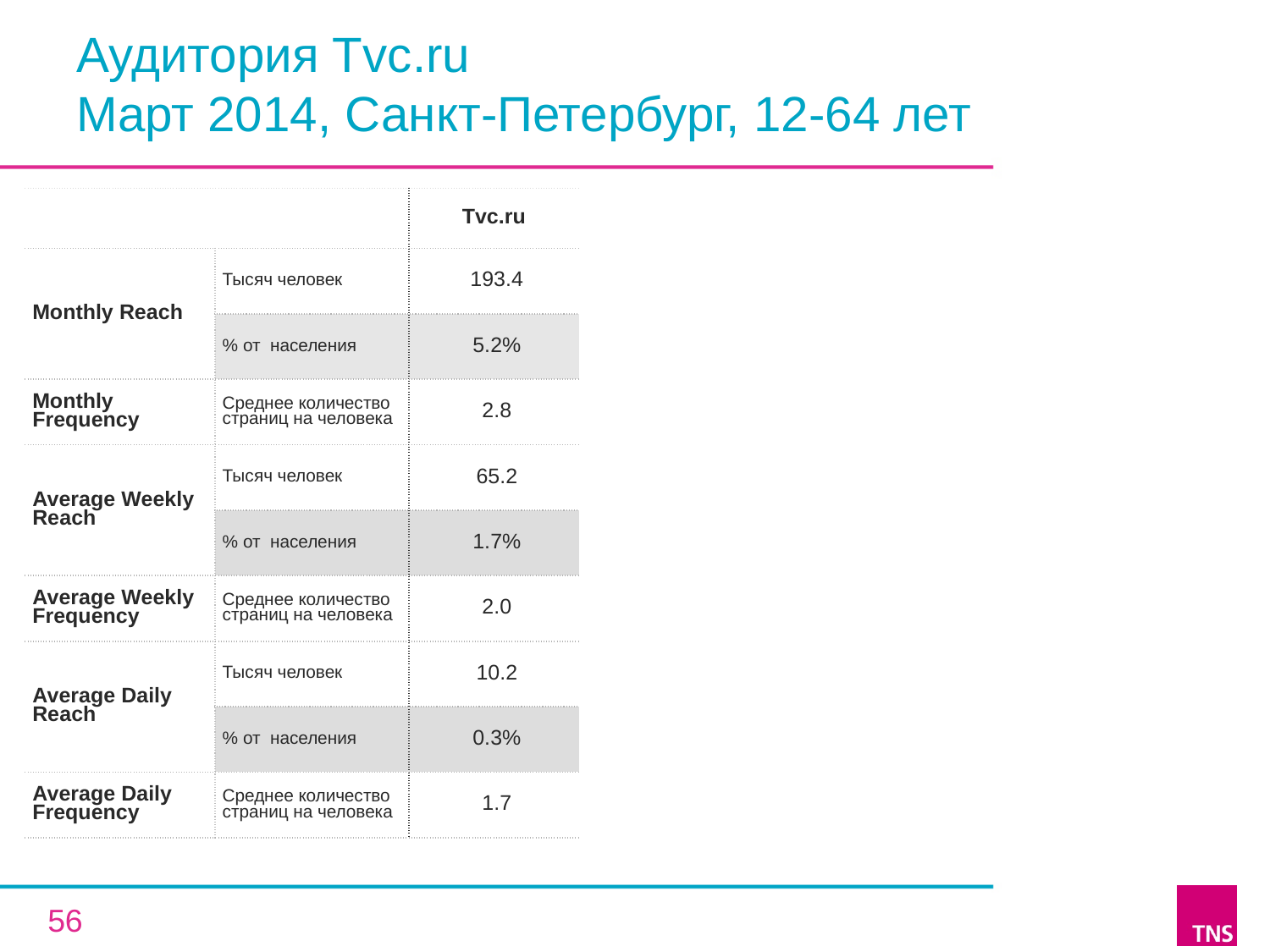

# Аудитория Tvc.ru Март 2014, Санкт-Петербург, 12-64 лет
|  |  | Tvc.ru |
| --- | --- | --- |
| Monthly Reach | Тысяч человек | 193.4 |
|  | % от населения | 5.2% |
| Monthly Frequency | Среднее количество страниц на человека | 2.8 |
| Average Weekly Reach | Тысяч человек | 65.2 |
|  | % от населения | 1.7% |
| Average Weekly Frequency | Среднее количество страниц на человека | 2.0 |
| Average Daily Reach | Тысяч человек | 10.2 |
|  | % от населения | 0.3% |
| Average Daily Frequency | Среднее количество страниц на человека | 1.7 |

56